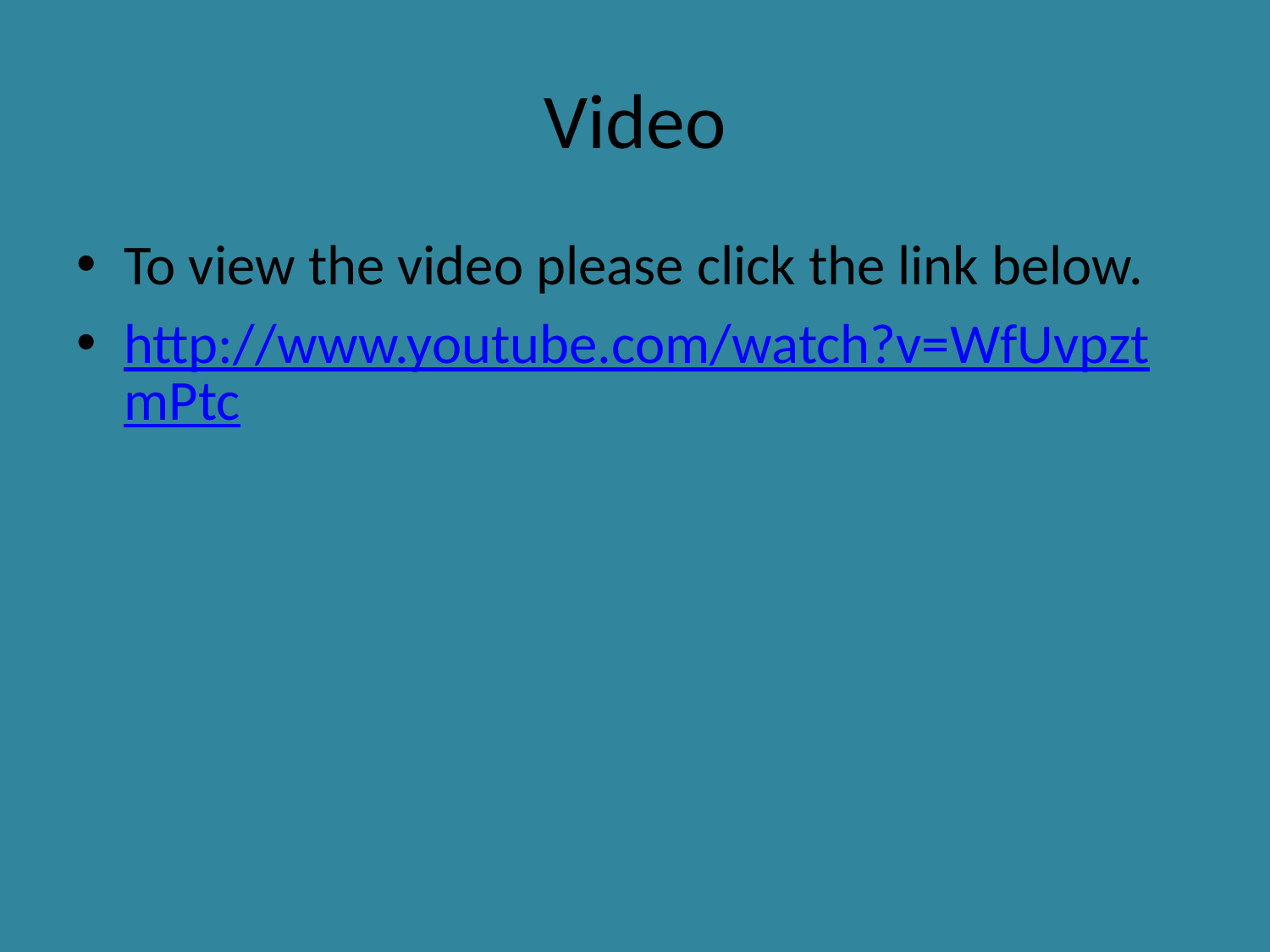

# Video
To view the video please click the link below.
http://www.youtube.com/watch?v=WfUvpztmPtc